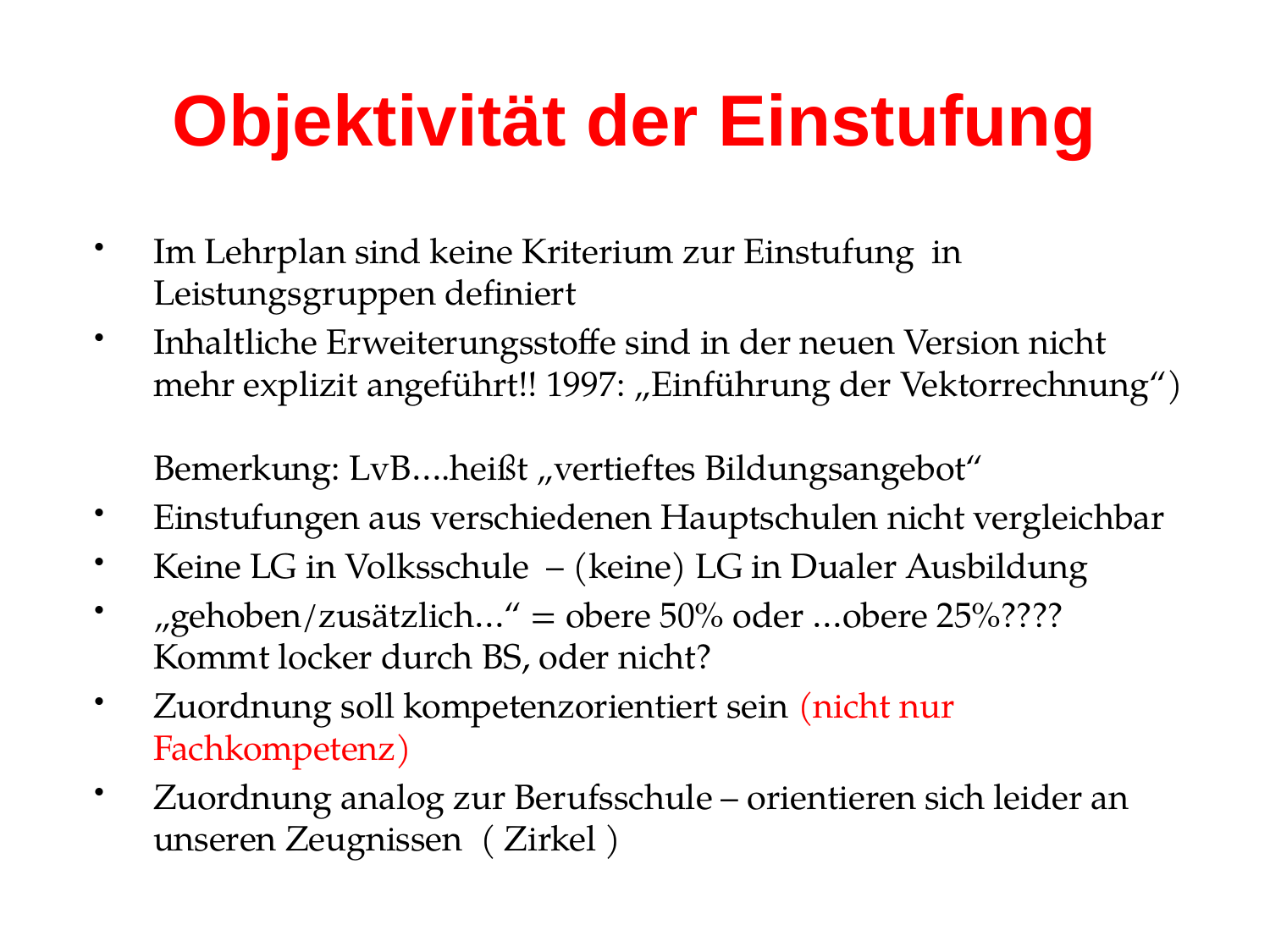

# Objektivität der Einstufung
Im Lehrplan sind keine Kriterium zur Einstufung  in Leistungsgruppen definiert
Inhaltliche Erweiterungsstoffe sind in der neuen Version nicht mehr explizit angeführt!! 1997: „Einführung der Vektorrechnung“)
Bemerkung: LvB….heißt „vertieftes Bildungsangebot“
Einstufungen aus verschiedenen Hauptschulen nicht vergleichbar
Keine LG in Volksschule  – (keine) LG in Dualer Ausbildung
„gehoben/zusätzlich…“ = obere 50% oder …obere 25%????
Kommt locker durch BS, oder nicht?
Zuordnung soll kompetenzorientiert sein (nicht nur Fachkompetenz)
Zuordnung analog zur Berufsschule – orientieren sich leider an unseren Zeugnissen  ( Zirkel )